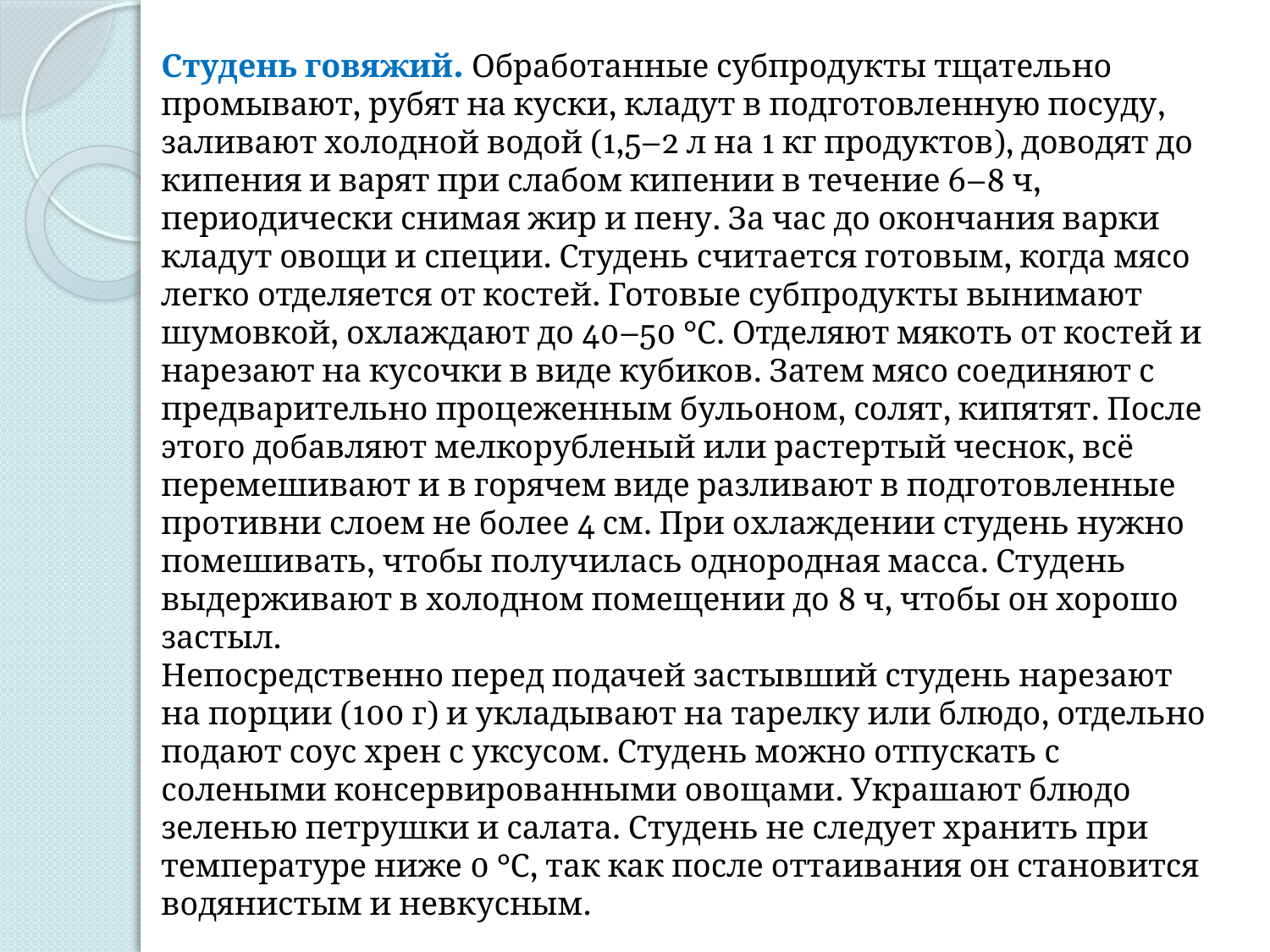

Студень говяжий. Обработанные субпродукты тщательно промывают, рубят на куски, кладут в подготовленную посуду, заливают холодной водой (1,5–2 л на 1 кг продуктов), доводят до кипения и варят при слабом кипении в течение 6–8 ч, периодически снимая жир и пену. За час до окончания варки кладут овощи и специи. Студень считается готовым, когда мясо легко отделяется от костей. Готовые субпродукты вынимают шумовкой, охлаждают до 40–50 °С. Отделяют мякоть от костей и нарезают на кусочки в виде кубиков. Затем мясо соединяют с предварительно процеженным бульоном, солят, кипятят. После этого добавляют мелкорубленый или растертый чеснок, всё перемешивают и в горячем виде разливают в подготовленные противни слоем не более 4 см. При охлаждении студень нужно помешивать, чтобы получилась однородная масса. Студень выдерживают в холодном помещении до 8 ч, чтобы он хорошо застыл.
Непосредственно перед подачей застывший студень нарезают на порции (100 г) и укладывают на тарелку или блюдо, отдельно подают соус хрен с уксусом. Студень можно отпускать с солеными консервированными овощами. Украшают блюдо зеленью петрушки и салата. Студень не следует хранить при температуре ниже 0 °С, так как после оттаивания он становится водянистым и невкусным.